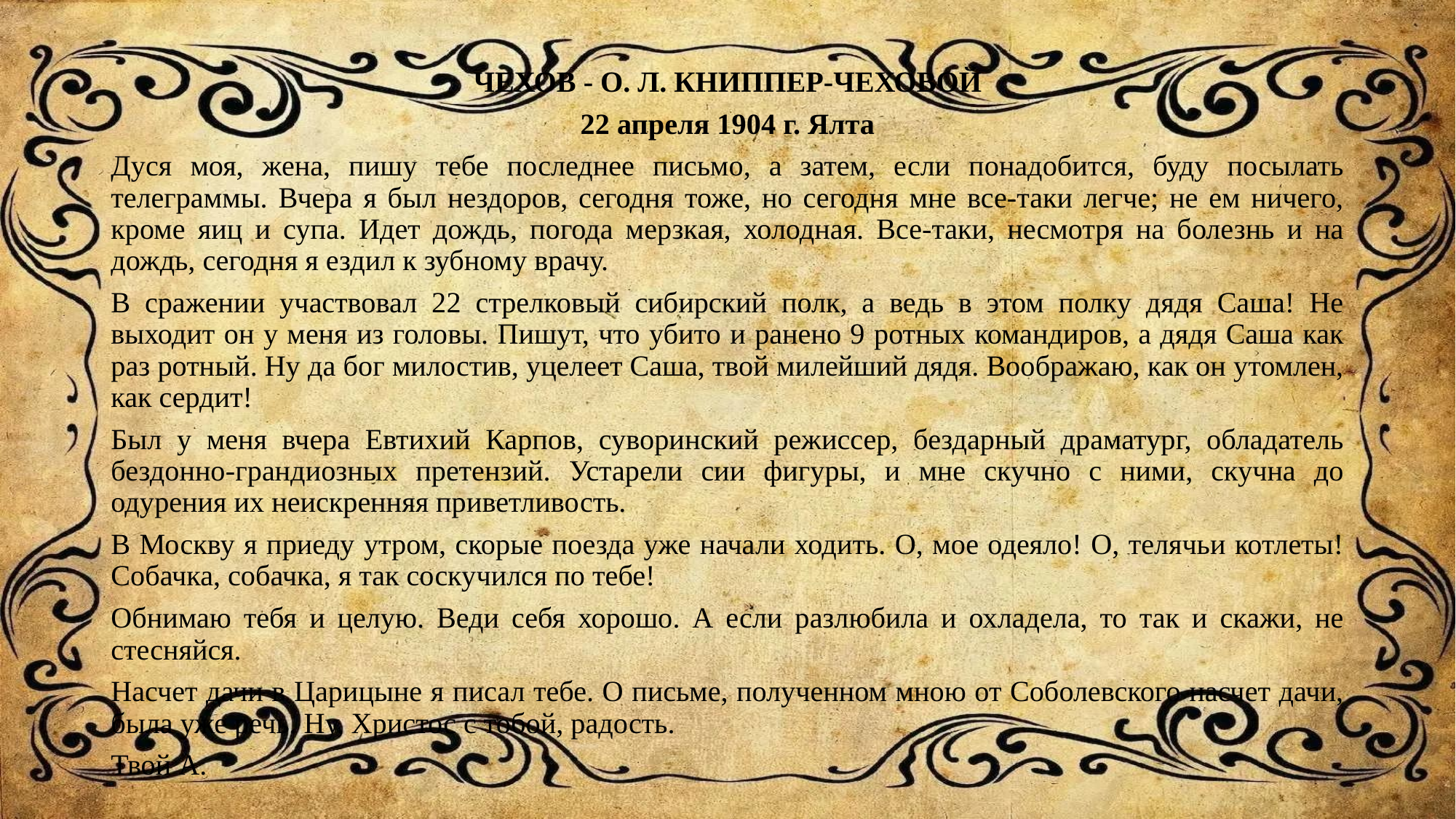

ЧЕХОВ - О. Л. КНИППЕР-ЧЕХОВОЙ
22 апреля 1904 г. Ялта
Дуся моя, жена, пишу тебе последнее письмо, а затем, если понадобится, буду посылать телеграммы. Вчера я был нездоров, сегодня тоже, но сегодня мне все-таки легче; не ем ничего, кроме яиц и супа. Идет дождь, погода мерзкая, холодная. Все-таки, несмотря на болезнь и на дождь, сегодня я ездил к зубному врачу.
В сражении участвовал 22 стрелковый сибирский полк, а ведь в этом полку дядя Саша! Не выходит он у меня из головы. Пишут, что убито и ранено 9 ротных командиров, а дядя Саша как раз ротный. Ну да бог милостив, уцелеет Саша, твой милейший дядя. Воображаю, как он утомлен, как сердит!
Был у меня вчера Евтихий Карпов, суворинский режиссер, бездарный драматург, обладатель бездонно-грандиозных претензий. Устарели сии фигуры, и мне скучно с ними, скучна до одурения их неискренняя приветливость.
В Москву я приеду утром, скорые поезда уже начали ходить. О, мое одеяло! О, телячьи котлеты! Собачка, собачка, я так соскучился по тебе!
Обнимаю тебя и целую. Веди себя хорошо. А если разлюбила и охладела, то так и скажи, не стесняйся.
Насчет дачи в Царицыне я писал тебе. О письме, полученном мною от Соболевского насчет дачи, была уже речь. Ну, Христос с тобой, радость.
Твой А.